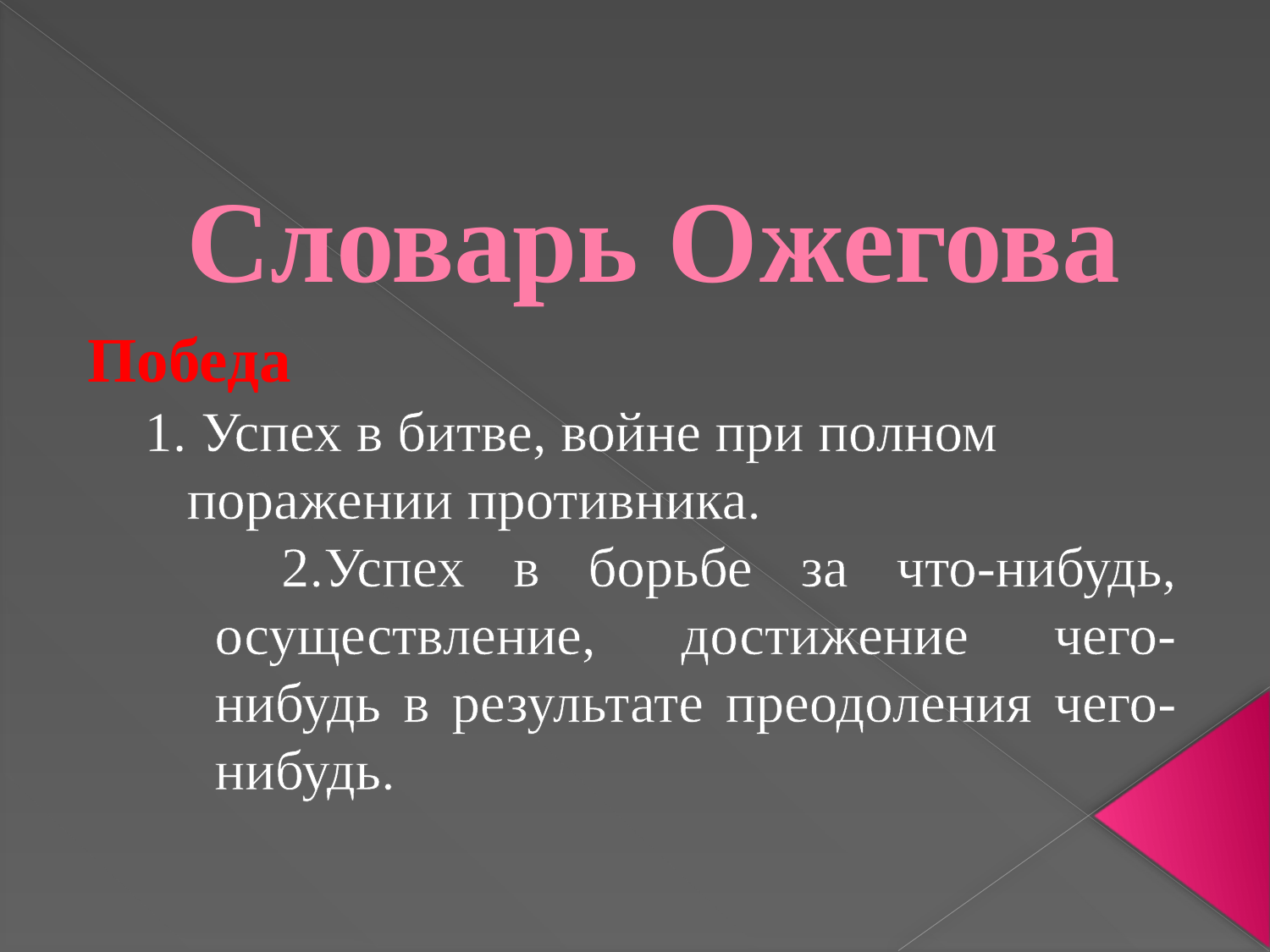

# Словарь Ожегова
Победа
    1. Успех в битве, войне при полном
       поражении противника.
    2.Успех в борьбе за что-нибудь, осуществление, достижение чего-нибудь в результате преодоления чего-нибудь.